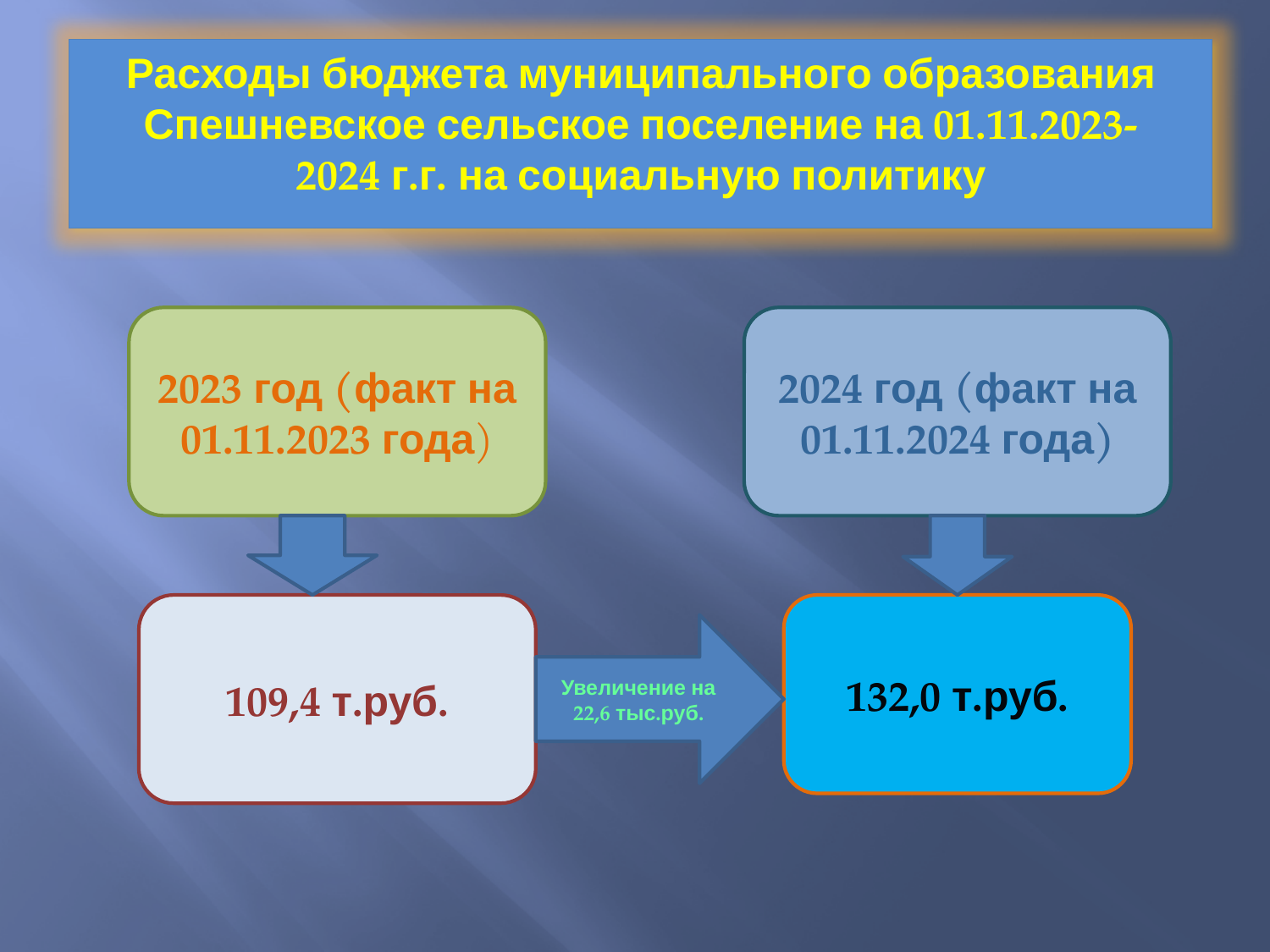

Расходы бюджета муниципального образования Спешневское сельское поселение на 01.11.2023-
2024 г.г. на социальную политику
2023 год (факт на 01.11.2023 года)
2024 год (факт на 01.11.2024 года)

109,4 т.руб.
132,0 т.руб.
Увеличение на 22,6 тыс.руб.